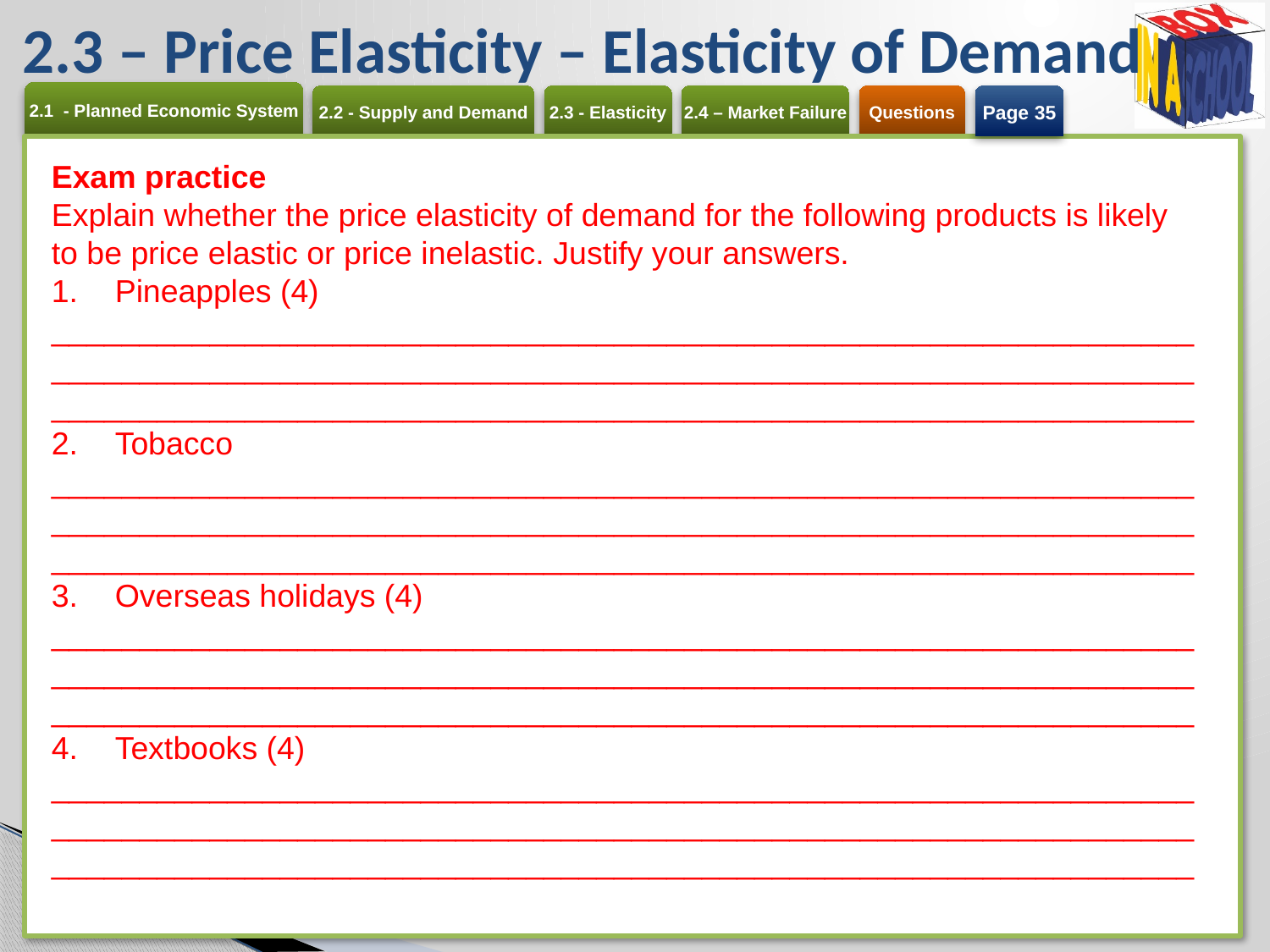

# 2.3 – Price Elasticity – Elasticity of Demand
Page 35
Exam practice
Explain whether the price elasticity of demand for the following products is likely to be price elastic or price inelastic. Justify your answers.
Pineapples (4)
___________________________________________________________________________________________________________________________________________________________________________________________________
Tobacco
___________________________________________________________________________________________________________________________________________________________________________________________________
Overseas holidays (4)
___________________________________________________________________________________________________________________________________________________________________________________________________
Textbooks (4)
___________________________________________________________________________________________________________________________________________________________________________________________________